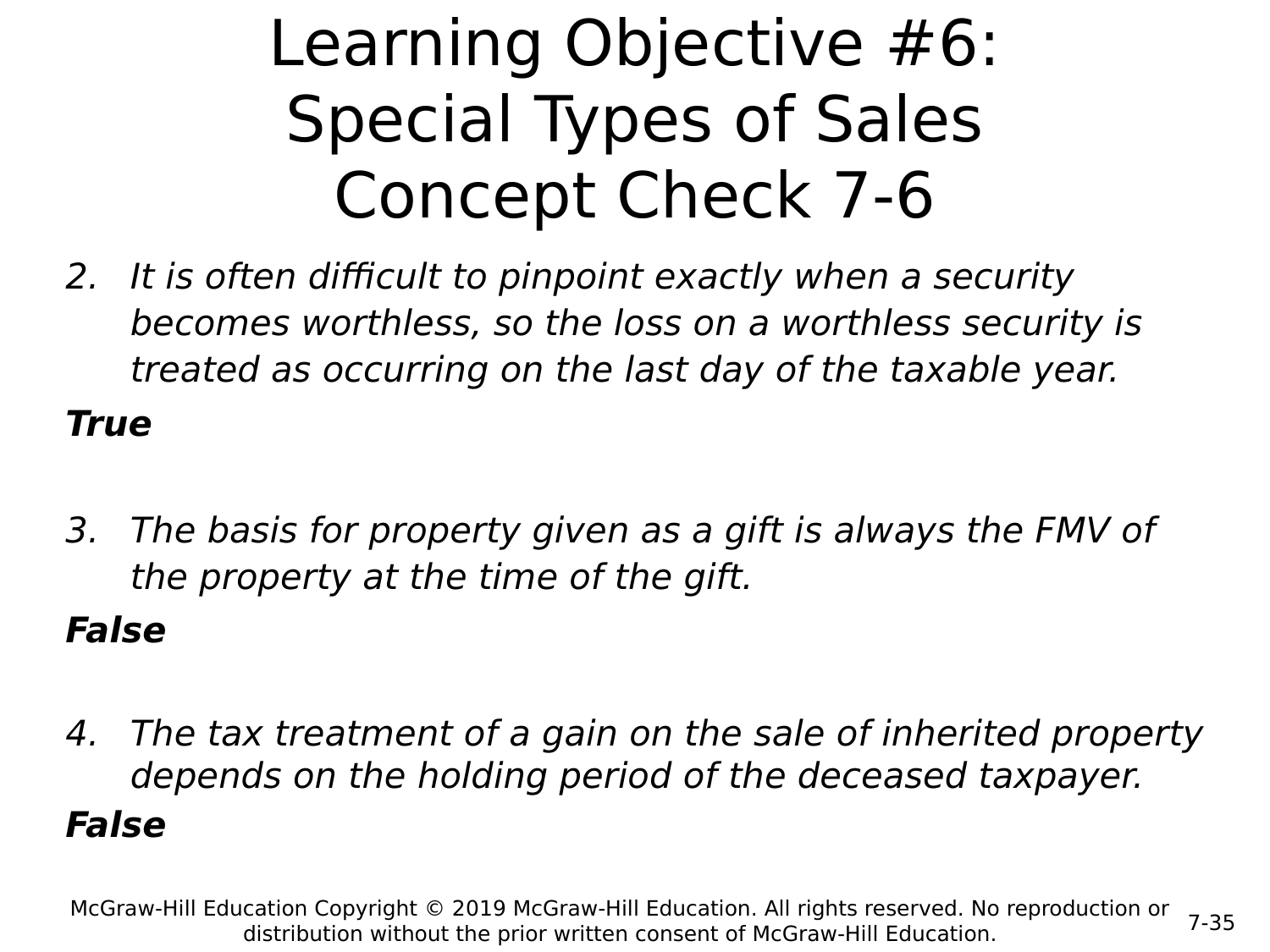

# Learning Objective #6: Special Types of Sales Concept Check 7-6
It is often difficult to pinpoint exactly when a security becomes worthless, so the loss on a worthless security is treated as occurring on the last day of the taxable year.
True

The basis for property given as a gift is always the FMV of the property at the time of the gift.
False

The tax treatment of a gain on the sale of inherited property depends on the holding period of the deceased taxpayer.
False
McGraw-Hill Education Copyright © 2019 McGraw-Hill Education. All rights reserved. No reproduction or distribution without the prior written consent of McGraw-Hill Education.
7-35